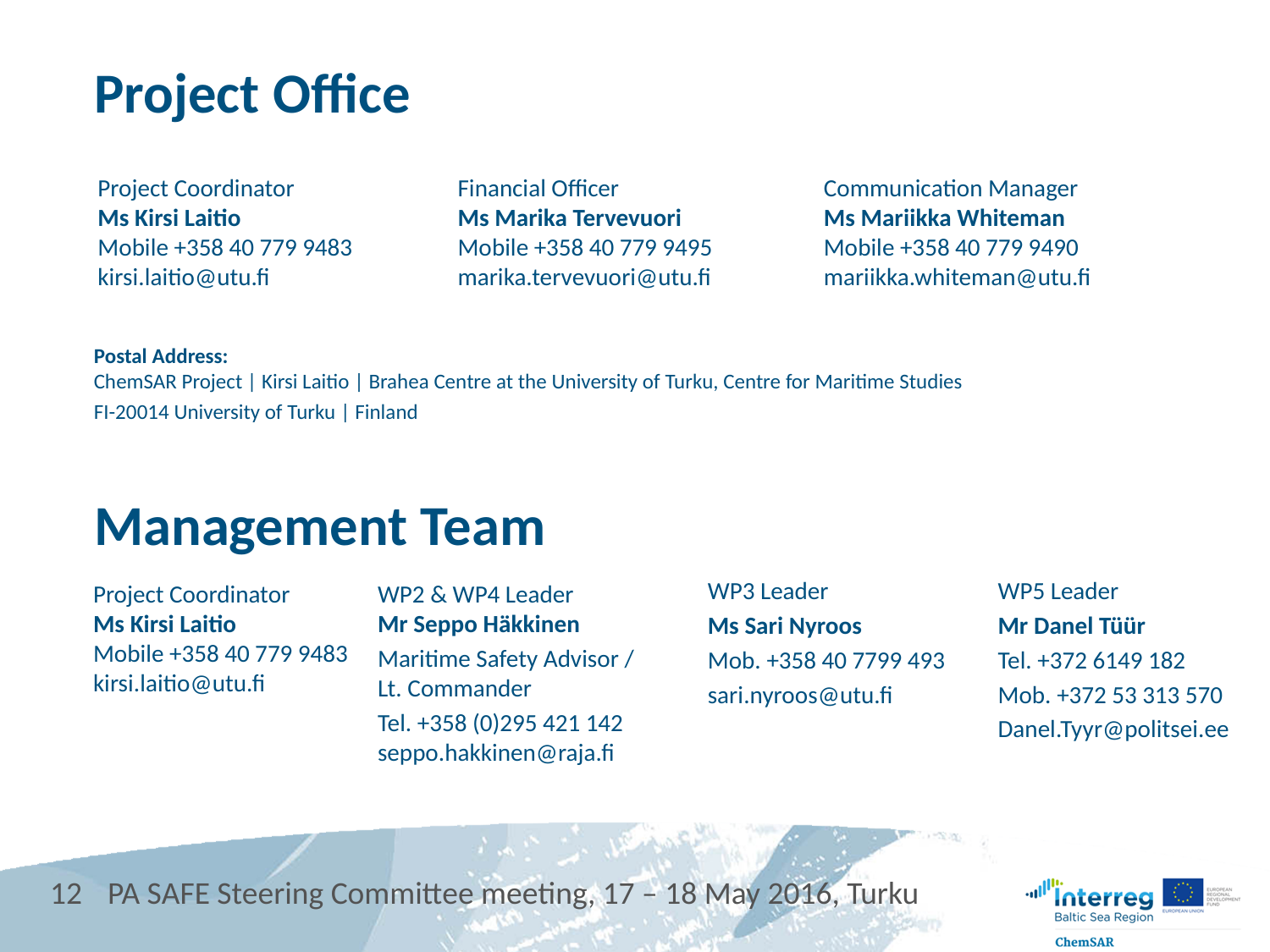

# Project Office
Communication Manager
Ms Mariikka Whiteman
Mobile +358 40 779 9490
mariikka.whiteman@utu.fi
Project Coordinator
Ms Kirsi Laitio
Mobile +358 40 779 9483
kirsi.laitio@utu.fi

Financial Officer
Ms Marika Tervevuori
Mobile +358 40 779 9495
marika.tervevuori@utu.fi
Postal Address:
ChemSAR Project | Kirsi Laitio | Brahea Centre at the University of Turku, Centre for Maritime Studies
FI-20014 University of Turku | Finland
Management Team
WP3 Leader
Ms Sari Nyroos
Mob. +358 40 7799 493
sari.nyroos@utu.fi

WP5 Leader
Mr Danel Tüür
Tel. +372 6149 182
Mob. +372 53 313 570
Danel.Tyyr@politsei.ee

Project Coordinator
Ms Kirsi Laitio
Mobile +358 40 779 9483
kirsi.laitio@utu.fi

WP2 & WP4 Leader
Mr Seppo Häkkinen
Maritime Safety Advisor / Lt. Commander
Tel. +358 (0)295 421 142
seppo.hakkinen@raja.fi

12
PA SAFE Steering Committee meeting, 17 – 18 May 2016, Turku